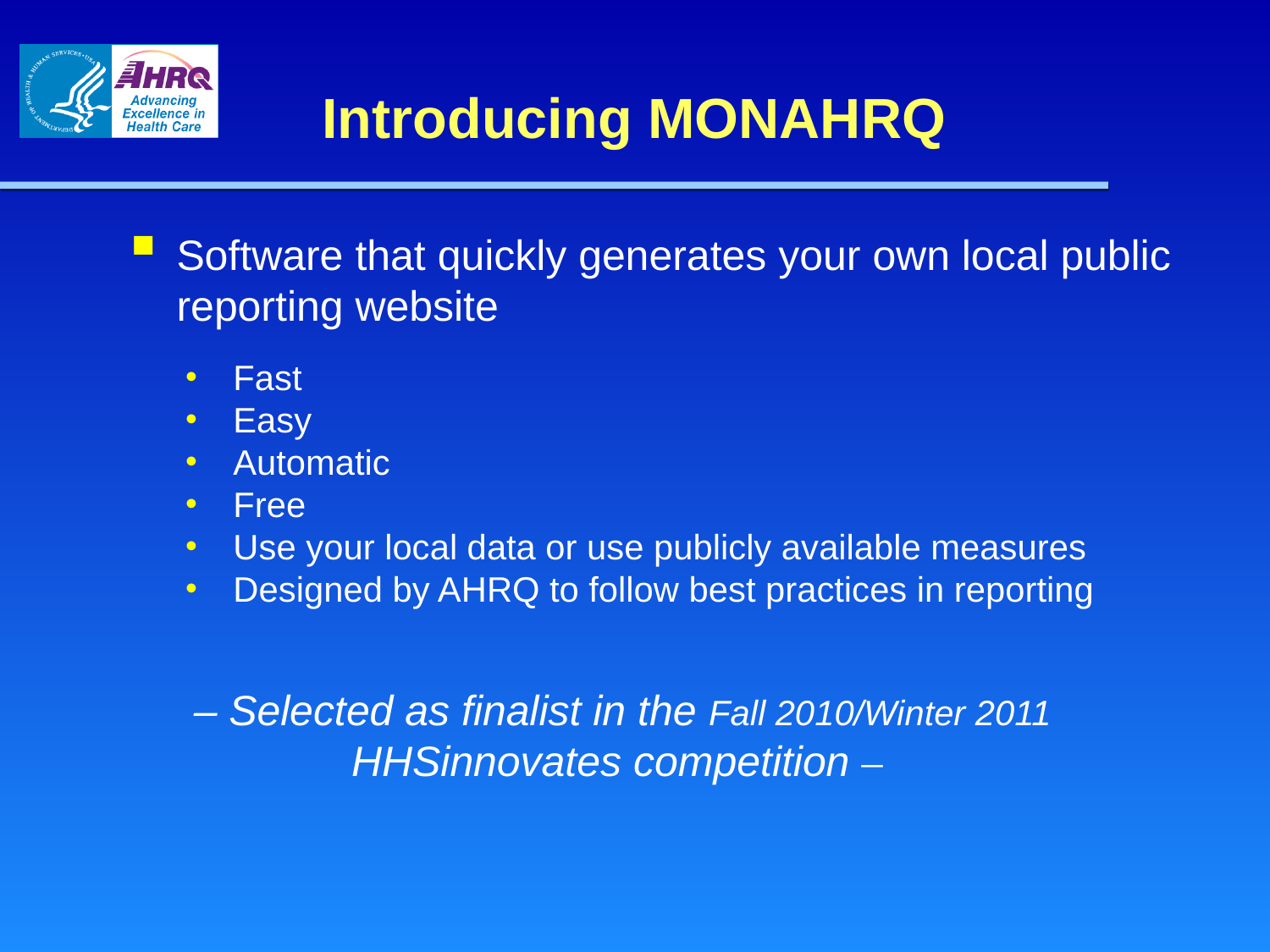

Introducing MONAHRQ
Software that quickly generates your own local public reporting website
Fast
Easy
Automatic
Free
Use your local data or use publicly available measures
Designed by AHRQ to follow best practices in reporting

– Selected as finalist in the Fall 2010/Winter 2011 HHSinnovates competition –